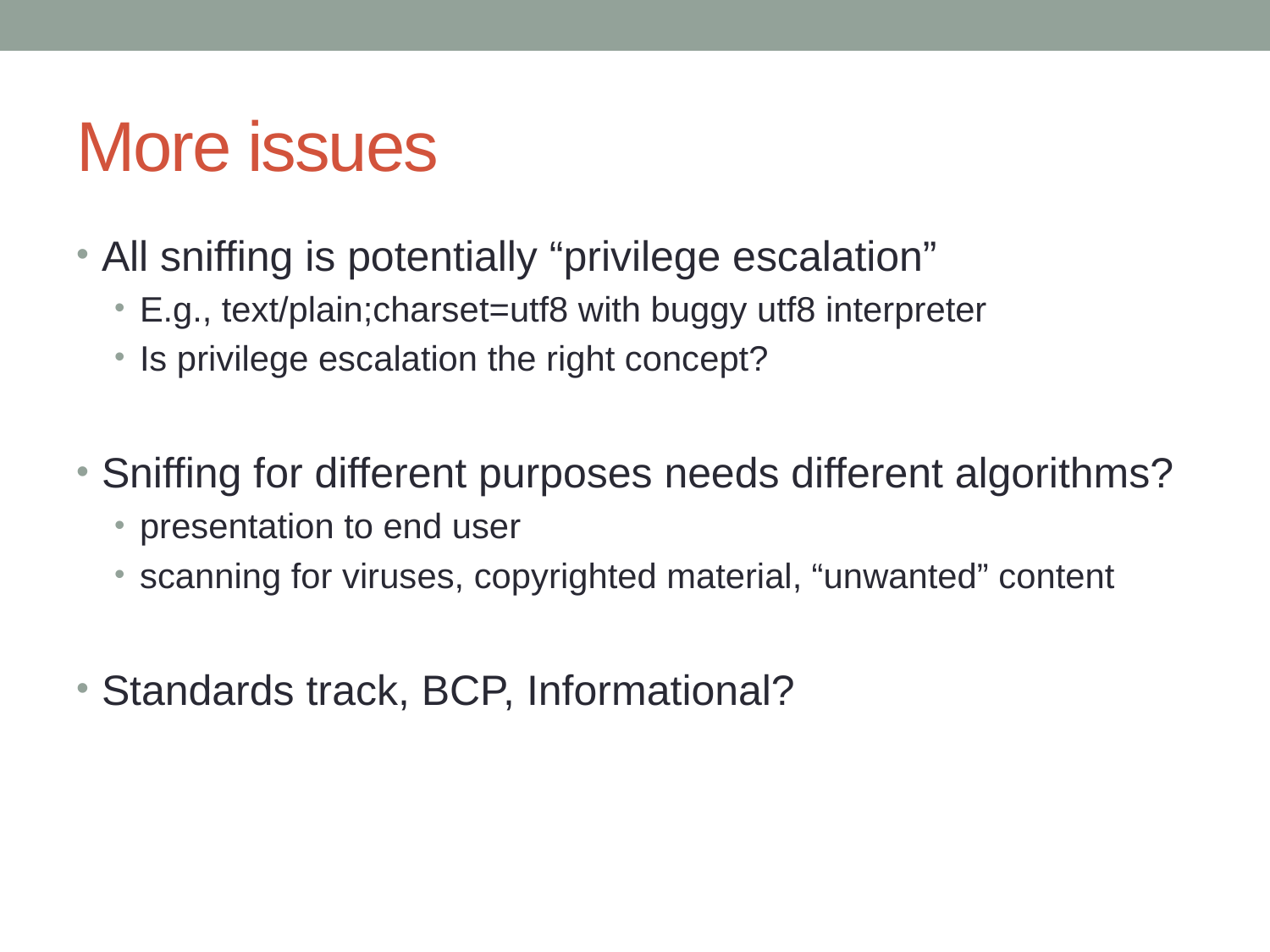

# More issues
All sniffing is potentially “privilege escalation”
E.g., text/plain;charset=utf8 with buggy utf8 interpreter
Is privilege escalation the right concept?

Sniffing for different purposes needs different algorithms?
presentation to end user
scanning for viruses, copyrighted material, “unwanted” content

Standards track, BCP, Informational?